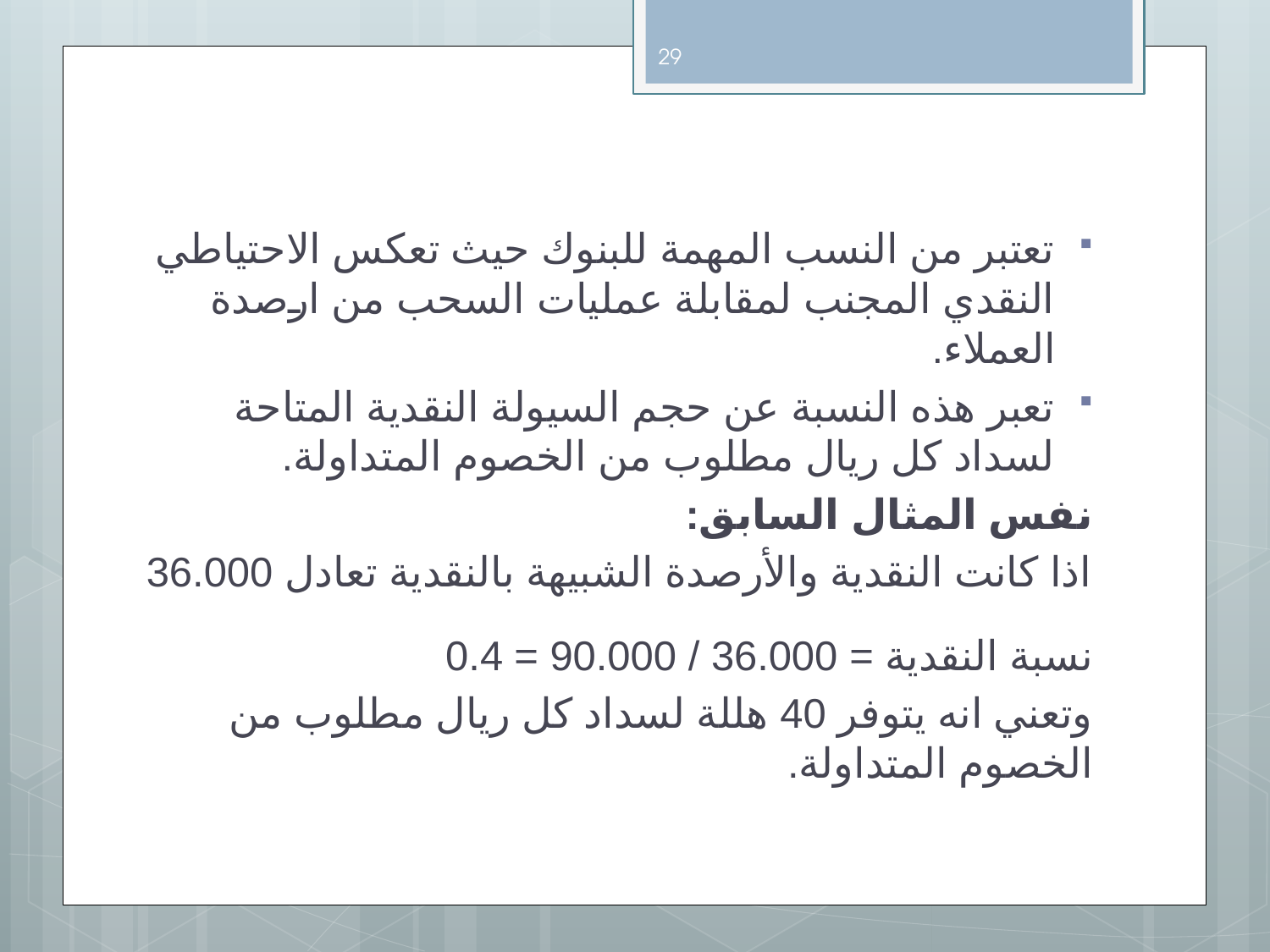

29
تعتبر من النسب المهمة للبنوك حيث تعكس الاحتياطي النقدي المجنب لمقابلة عمليات السحب من ارصدة العملاء.
تعبر هذه النسبة عن حجم السيولة النقدية المتاحة لسداد كل ريال مطلوب من الخصوم المتداولة.
نفس المثال السابق:
اذا كانت النقدية والأرصدة الشبيهة بالنقدية تعادل 36.000
نسبة النقدية = 36.000 / 90.000 = 0.4
وتعني انه يتوفر 40 هللة لسداد كل ريال مطلوب من الخصوم المتداولة.